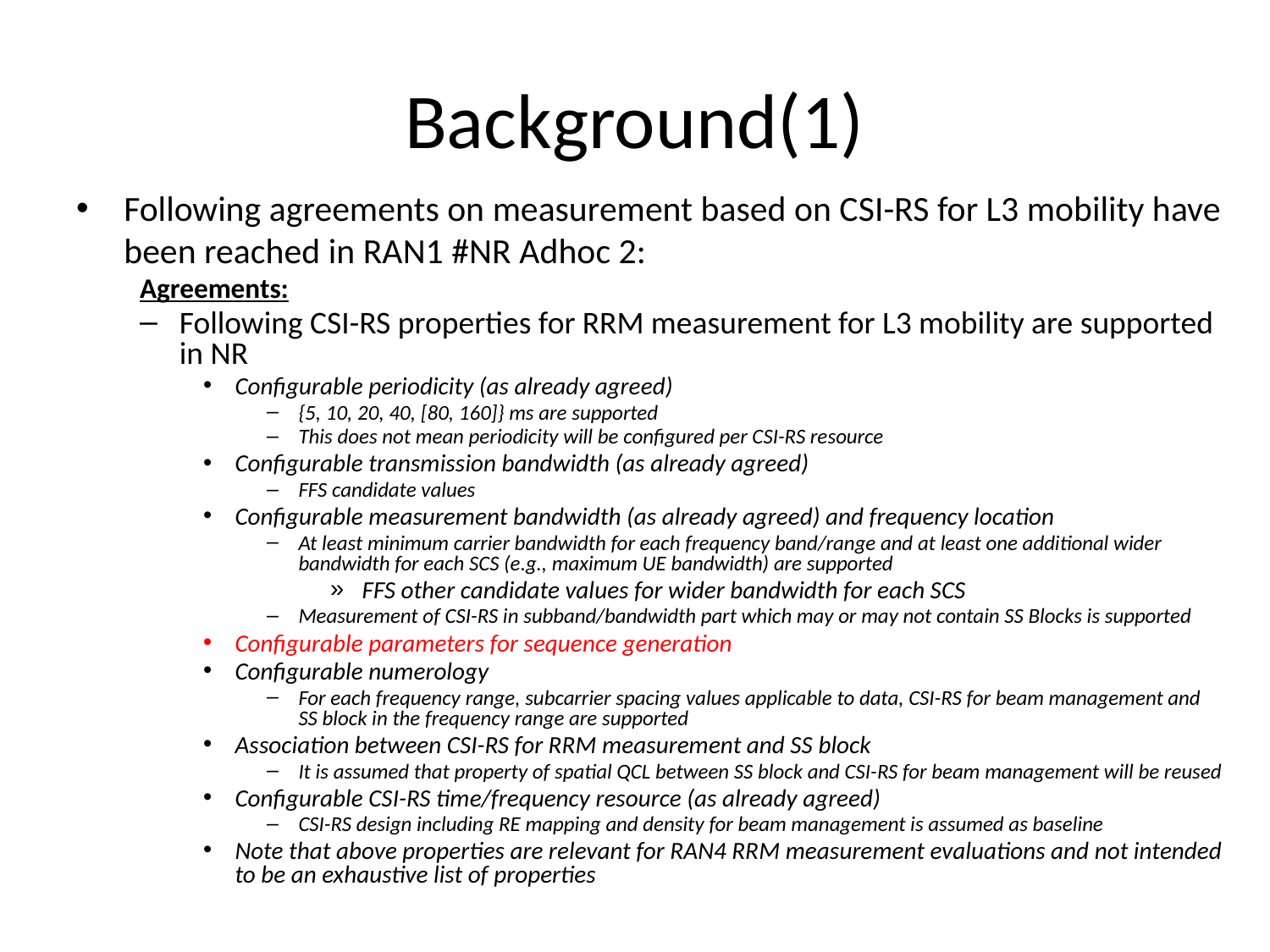

# Background(1)
Following agreements on measurement based on CSI-RS for L3 mobility have been reached in RAN1 #NR Adhoc 2:
Agreements:
Following CSI-RS properties for RRM measurement for L3 mobility are supported in NR
Configurable periodicity (as already agreed)
{5, 10, 20, 40, [80, 160]} ms are supported
This does not mean periodicity will be configured per CSI-RS resource
Configurable transmission bandwidth (as already agreed)
FFS candidate values
Configurable measurement bandwidth (as already agreed) and frequency location
At least minimum carrier bandwidth for each frequency band/range and at least one additional wider bandwidth for each SCS (e.g., maximum UE bandwidth) are supported
FFS other candidate values for wider bandwidth for each SCS
Measurement of CSI-RS in subband/bandwidth part which may or may not contain SS Blocks is supported
Configurable parameters for sequence generation
Configurable numerology
For each frequency range, subcarrier spacing values applicable to data, CSI-RS for beam management and SS block in the frequency range are supported
Association between CSI-RS for RRM measurement and SS block
It is assumed that property of spatial QCL between SS block and CSI-RS for beam management will be reused
Configurable CSI-RS time/frequency resource (as already agreed)
CSI-RS design including RE mapping and density for beam management is assumed as baseline
Note that above properties are relevant for RAN4 RRM measurement evaluations and not intended to be an exhaustive list of properties